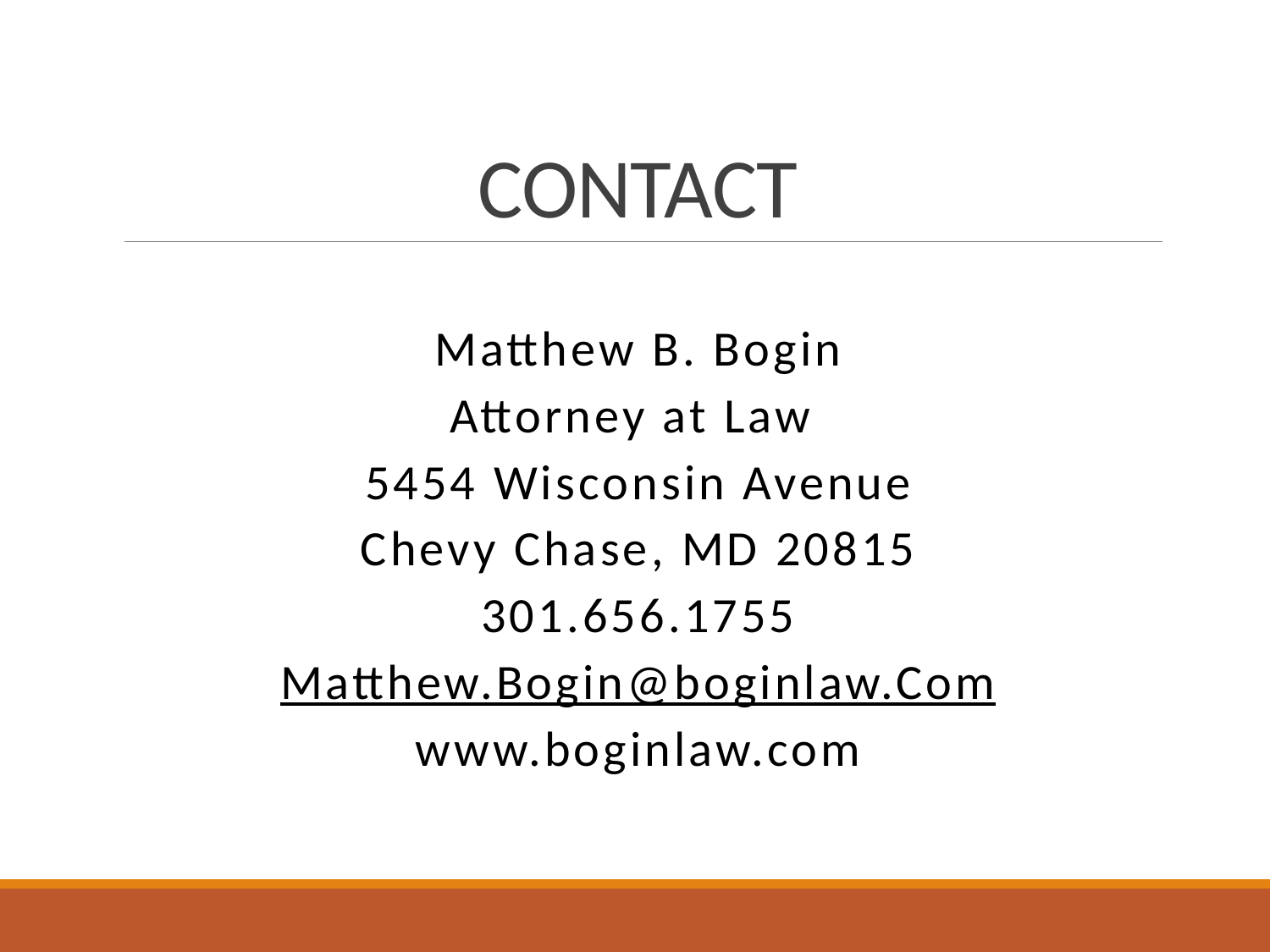

# CONTACT
Matthew B. Bogin
Attorney at Law
5454 Wisconsin Avenue
Chevy Chase, MD 20815
301.656.1755
Matthew.Bogin@boginlaw.Com
www.boginlaw.com